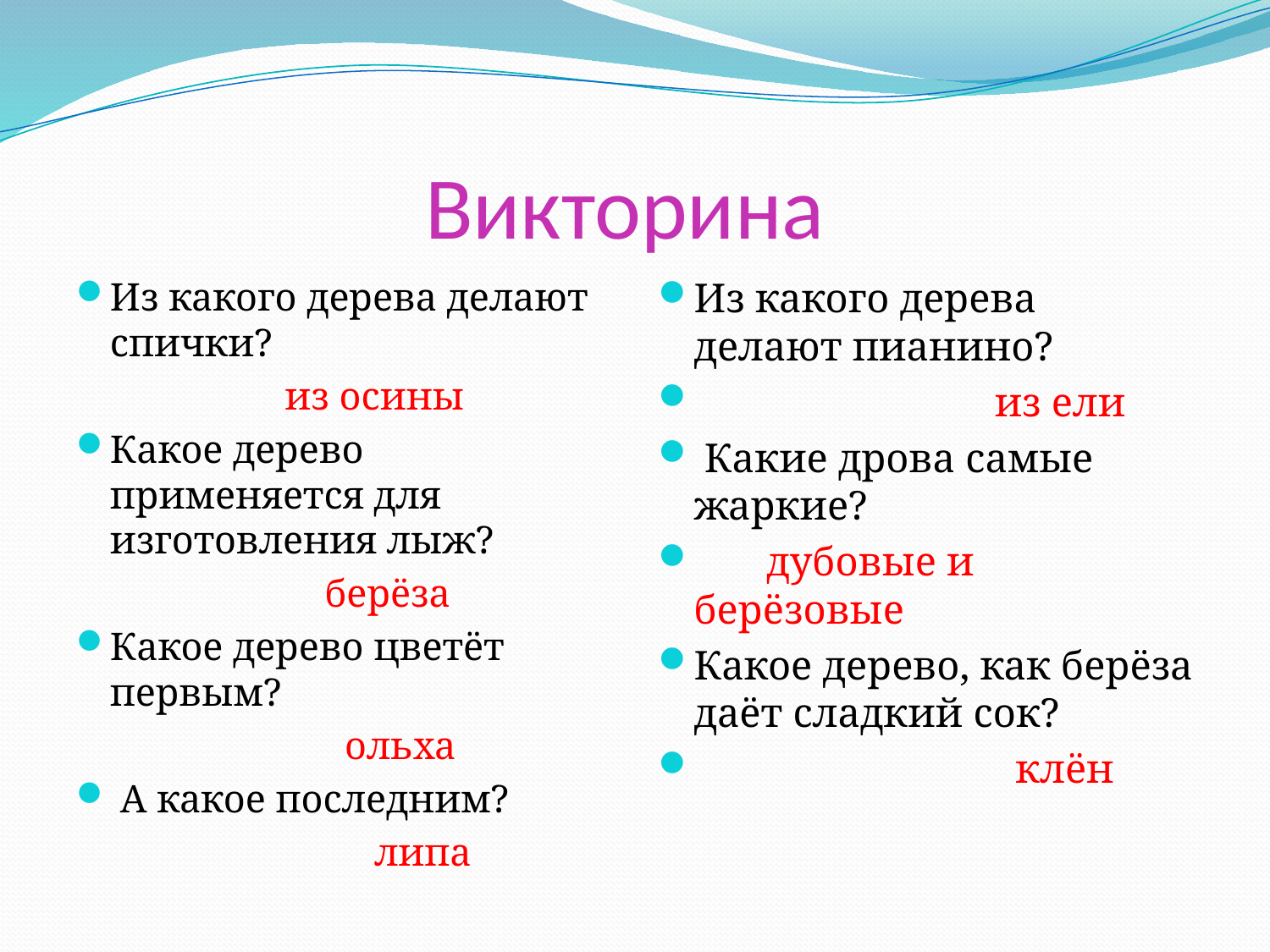

# Викторина
Из какого дерева делают спички?
                     из осины
Какое дерево применяется для изготовления лыж?
                         берёза
Какое дерево цветёт первым?
                           ольха
 А какое последним?
                              липа
Из какого дерева делают пианино?
                             из ели
 Какие дрова самые жаркие?
       дубовые и берёзовые
Какое дерево, как берёза даёт сладкий сок?
                               клён